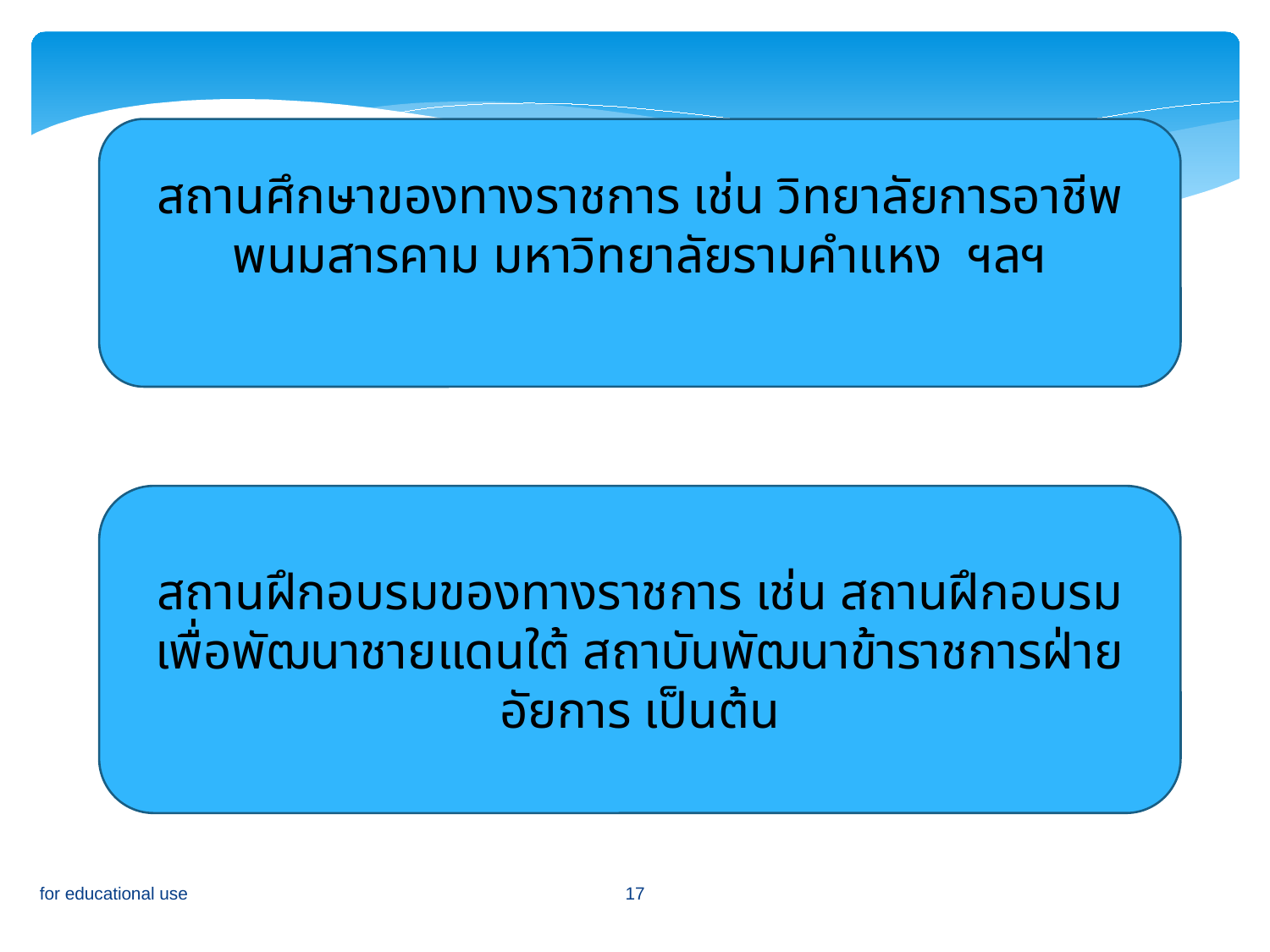

สถานศึกษาของทางราชการ เช่น วิทยาลัยการอาชีพพนมสารคาม มหาวิทยาลัยรามคำแหง  ฯลฯ

สถานฝึกอบรมของทางราชการ เช่น สถานฝึกอบรมเพื่อพัฒนาชายแดนใต้ สถาบันพัฒนาข้าราชการฝ่ายอัยการ เป็นต้น
17
for educational use